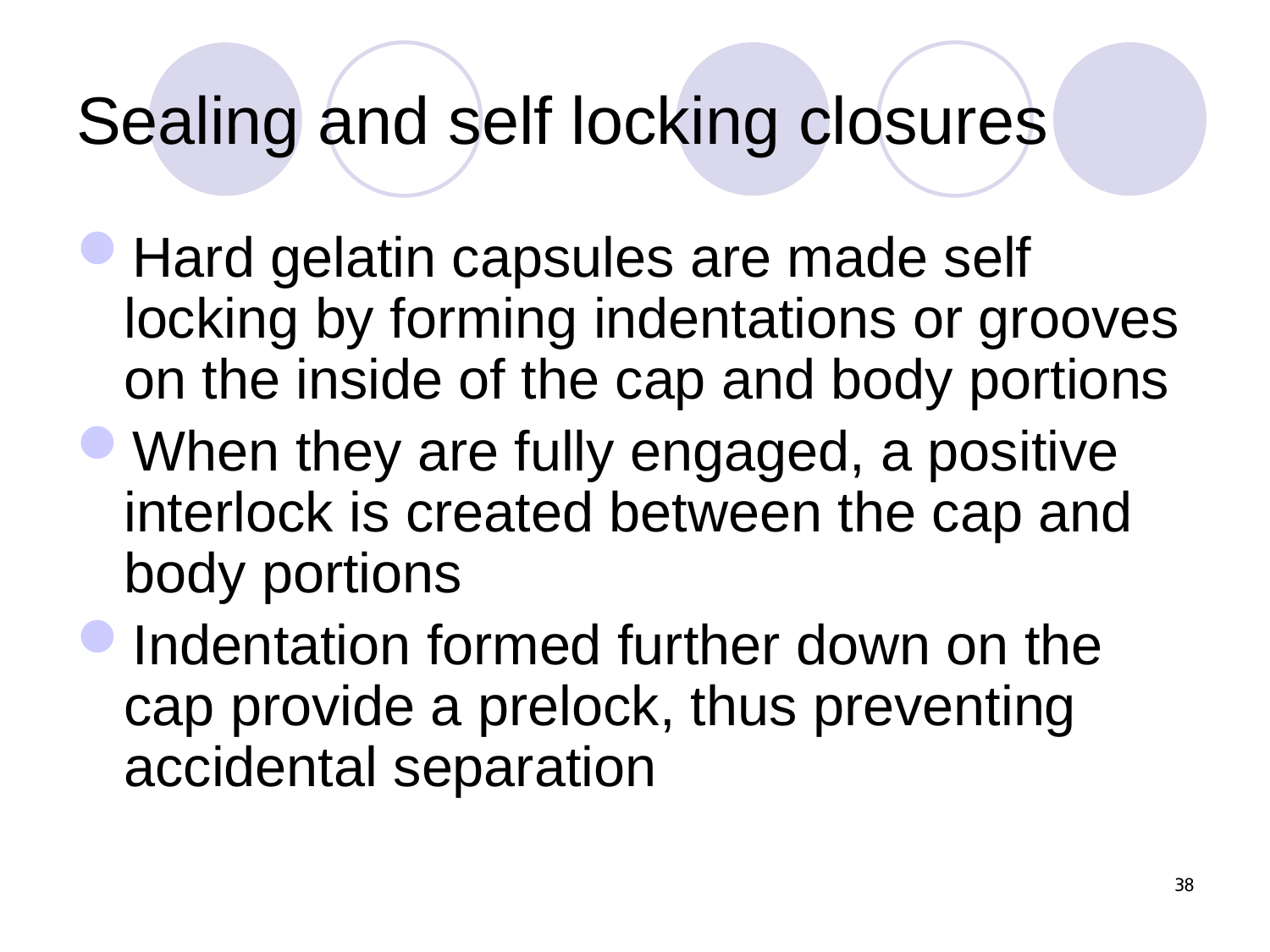

# Sealing and self locking closures
Hard gelatin capsules are made self locking by forming indentations or grooves on the inside of the cap and body portions
When they are fully engaged, a positive interlock is created between the cap and body portions
Indentation formed further down on the cap provide a prelock, thus preventing accidental separation
38